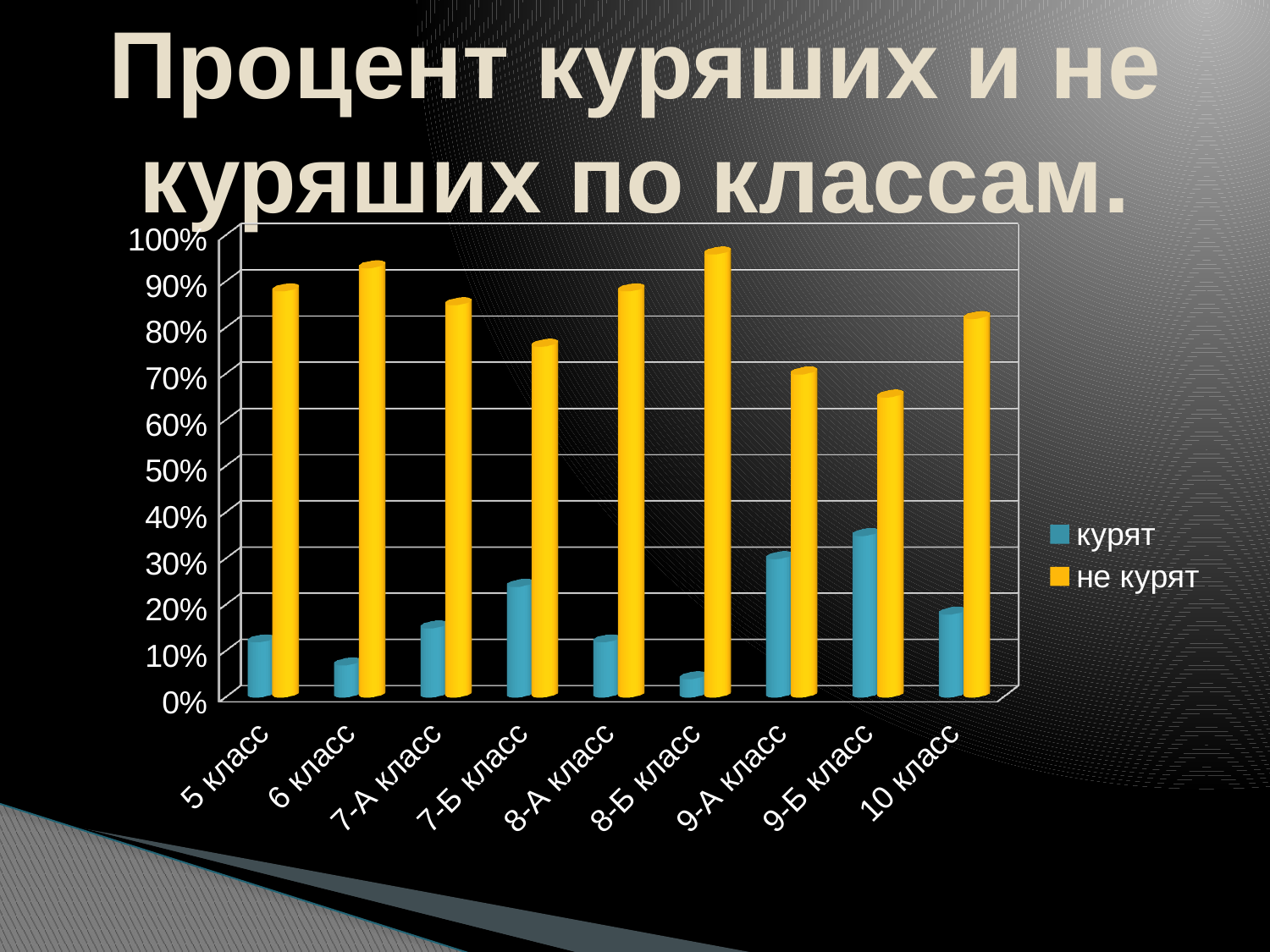

# Процент куряших и не куряших по классам.

[unsupported chart]